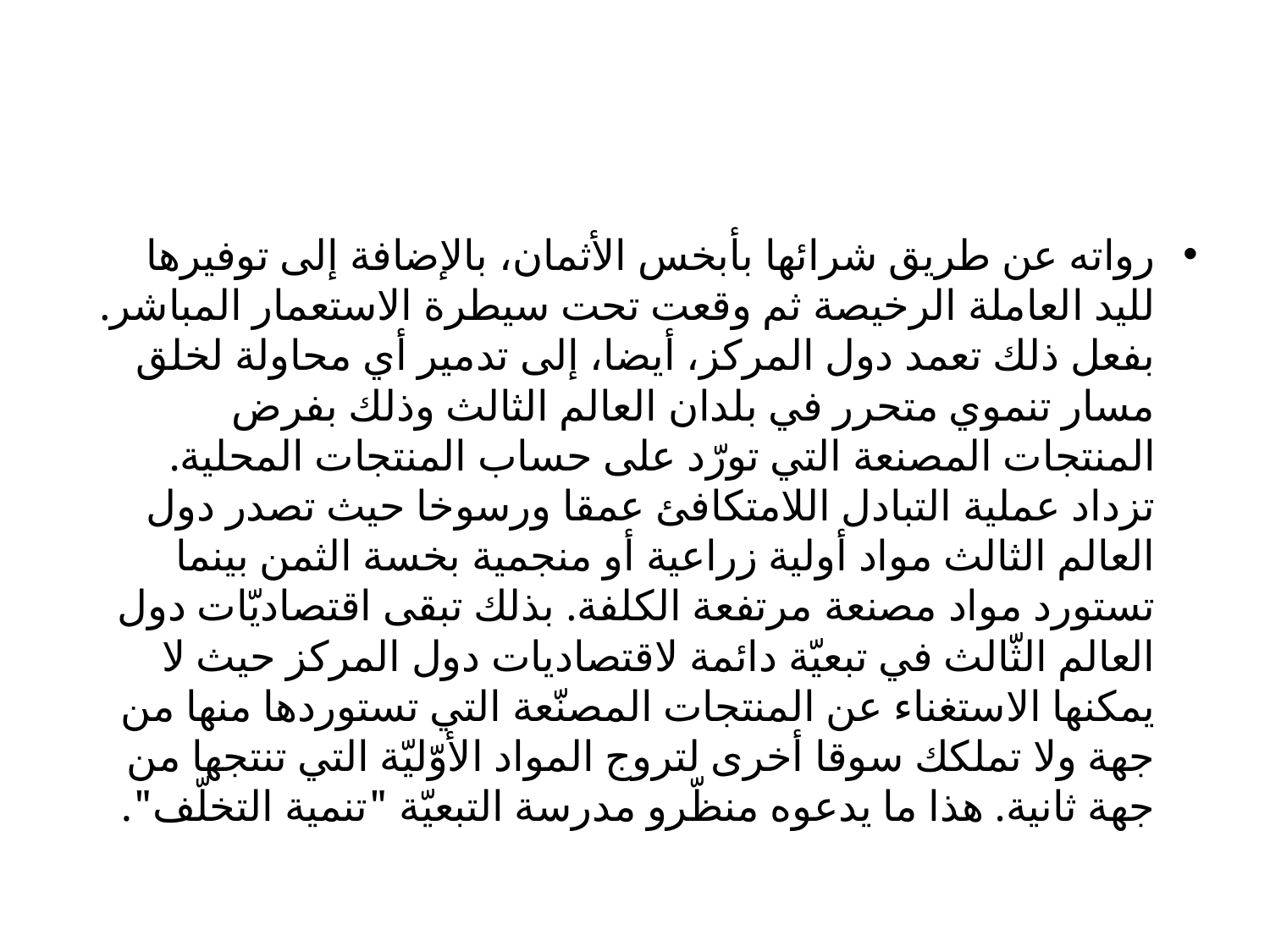

#
رواته عن طريق شرائها بأبخس الأثمان، بالإضافة إلى توفيرها لليد العاملة الرخيصة ثم وقعت تحت سيطرة الاستعمار المباشر. بفعل ذلك تعمد دول المركز، أيضا، إلى تدمير أي محاولة لخلق مسار تنموي متحرر في بلدان العالم الثالث وذلك بفرض المنتجات المصنعة التي تورّد على حساب المنتجات المحلية. تزداد عملية التبادل اللامتكافئ عمقا ورسوخا حيث تصدر دول العالم الثالث مواد أولية زراعية أو منجمية بخسة الثمن بينما تستورد مواد مصنعة مرتفعة الكلفة. بذلك تبقى اقتصاديّات دول العالم الثّالث في تبعيّة دائمة لاقتصاديات دول المركز حيث لا يمكنها الاستغناء عن المنتجات المصنّعة التي تستوردها منها من جهة ولا تملكك سوقا أخرى لتروج المواد الأوّليّة التي تنتجها من جهة ثانية. هذا ما يدعوه منظّرو مدرسة التبعيّة "تنمية التخلّف".